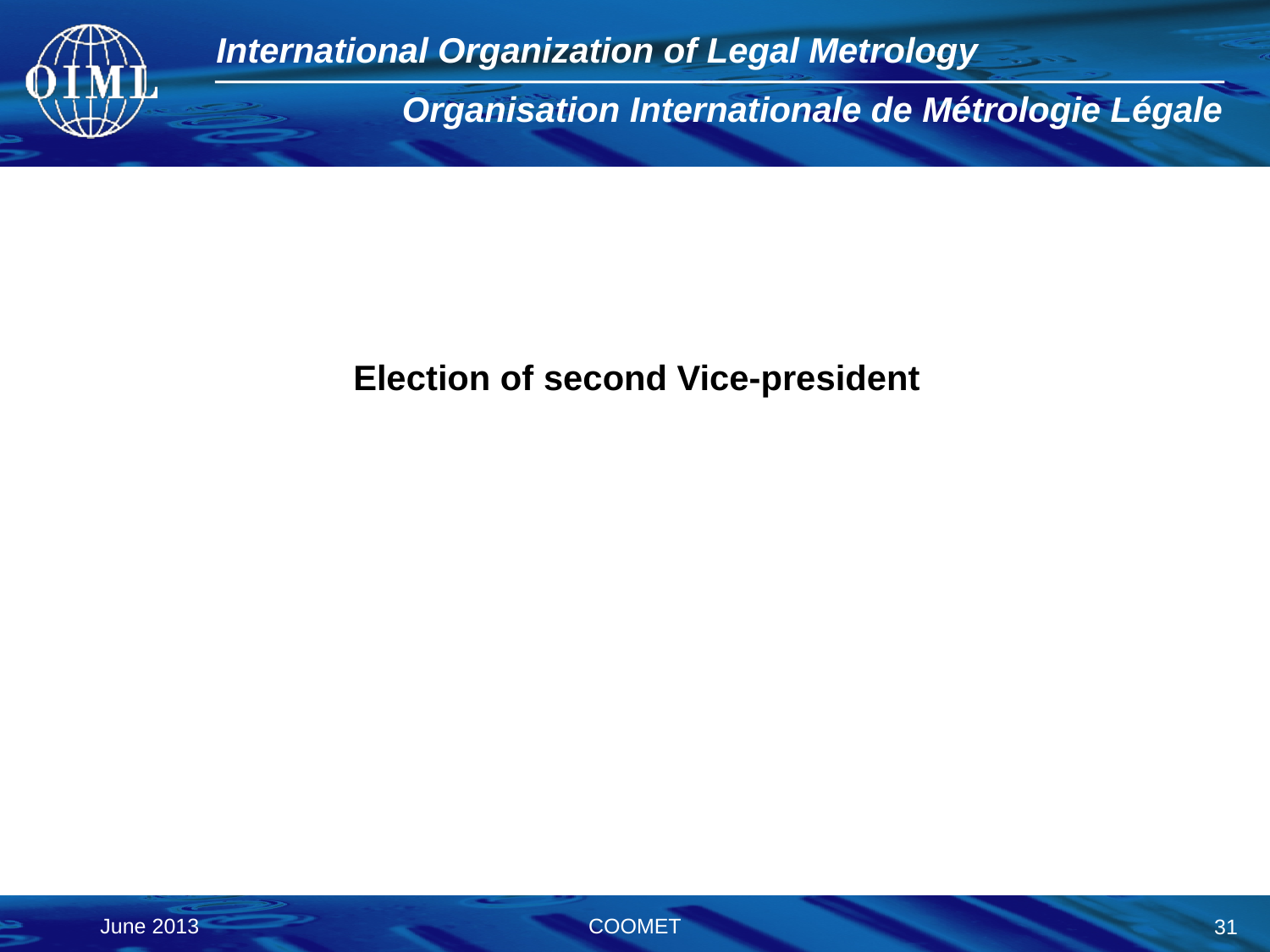

Election of second Vice-president
COOMET
June 2013
31